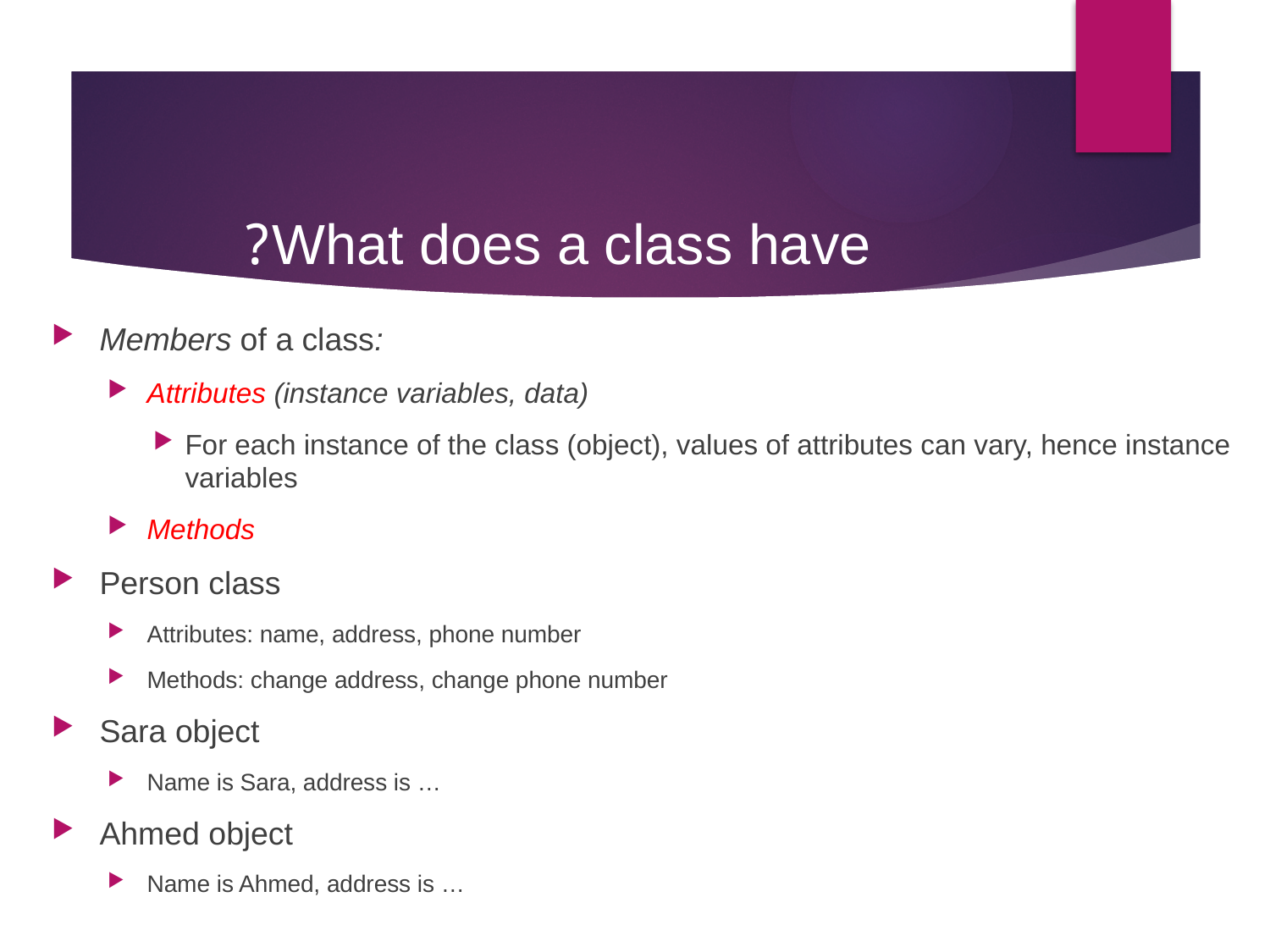

# What does a class have?
Members of a class:
Attributes (instance variables, data)
For each instance of the class (object), values of attributes can vary, hence instance variables
Methods
Person class
Attributes: name, address, phone number
Methods: change address, change phone number
Sara object
Name is Sara, address is …
Ahmed object
Name is Ahmed, address is …